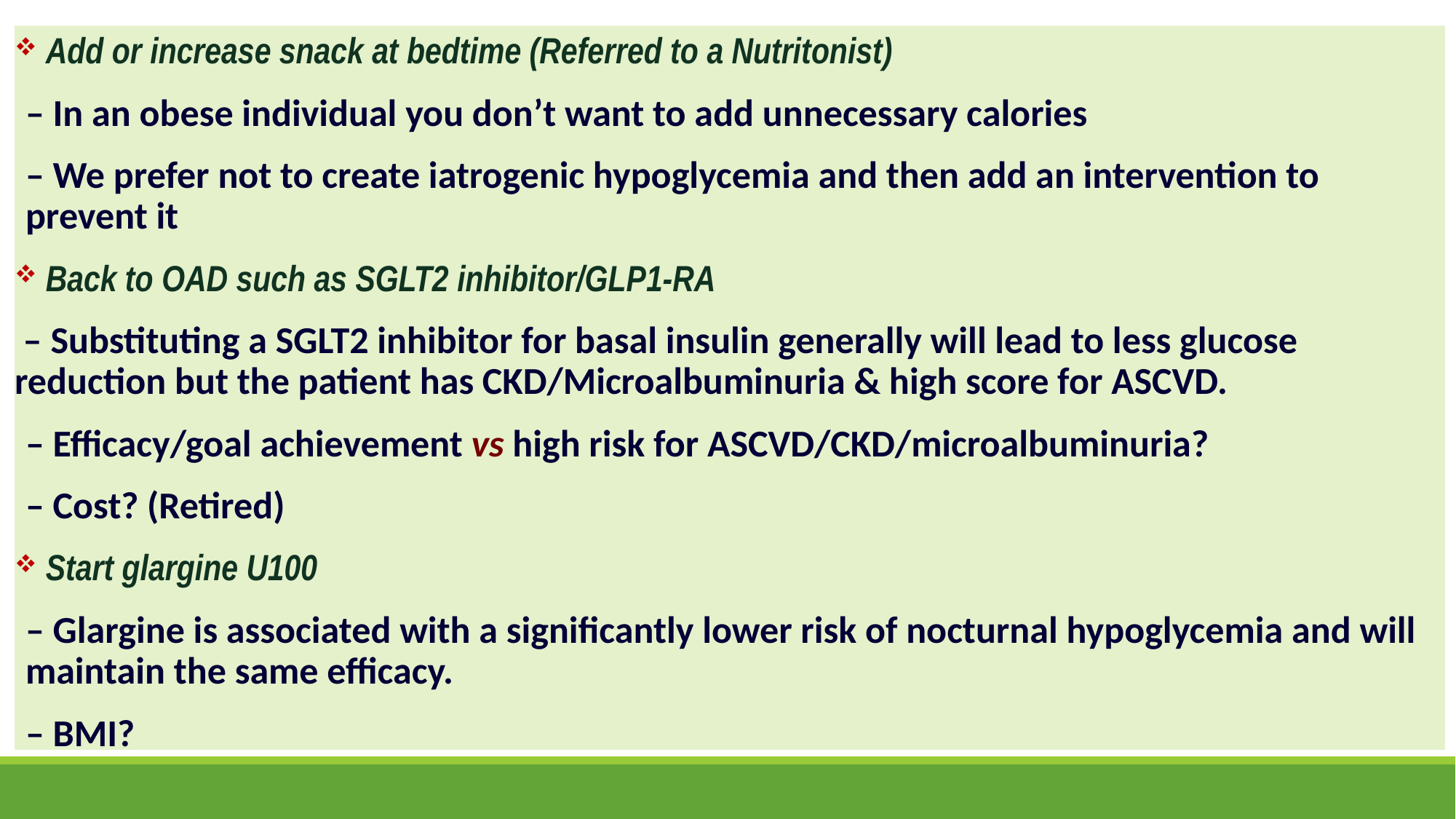

Add or increase snack at bedtime (Referred to a Nutritonist)
– In an obese individual you don’t want to add unnecessary calories
– We prefer not to create iatrogenic hypoglycemia and then add an intervention to prevent it
 Back to OAD such as SGLT2 inhibitor/GLP1-RA
 – Substituting a SGLT2 inhibitor for basal insulin generally will lead to less glucose reduction but the patient has CKD/Microalbuminuria & high score for ASCVD.
– Efficacy/goal achievement vs high risk for ASCVD/CKD/microalbuminuria?
– Cost? (Retired)
 Start glargine U100
– Glargine is associated with a significantly lower risk of nocturnal hypoglycemia and will maintain the same efficacy.
– BMI?